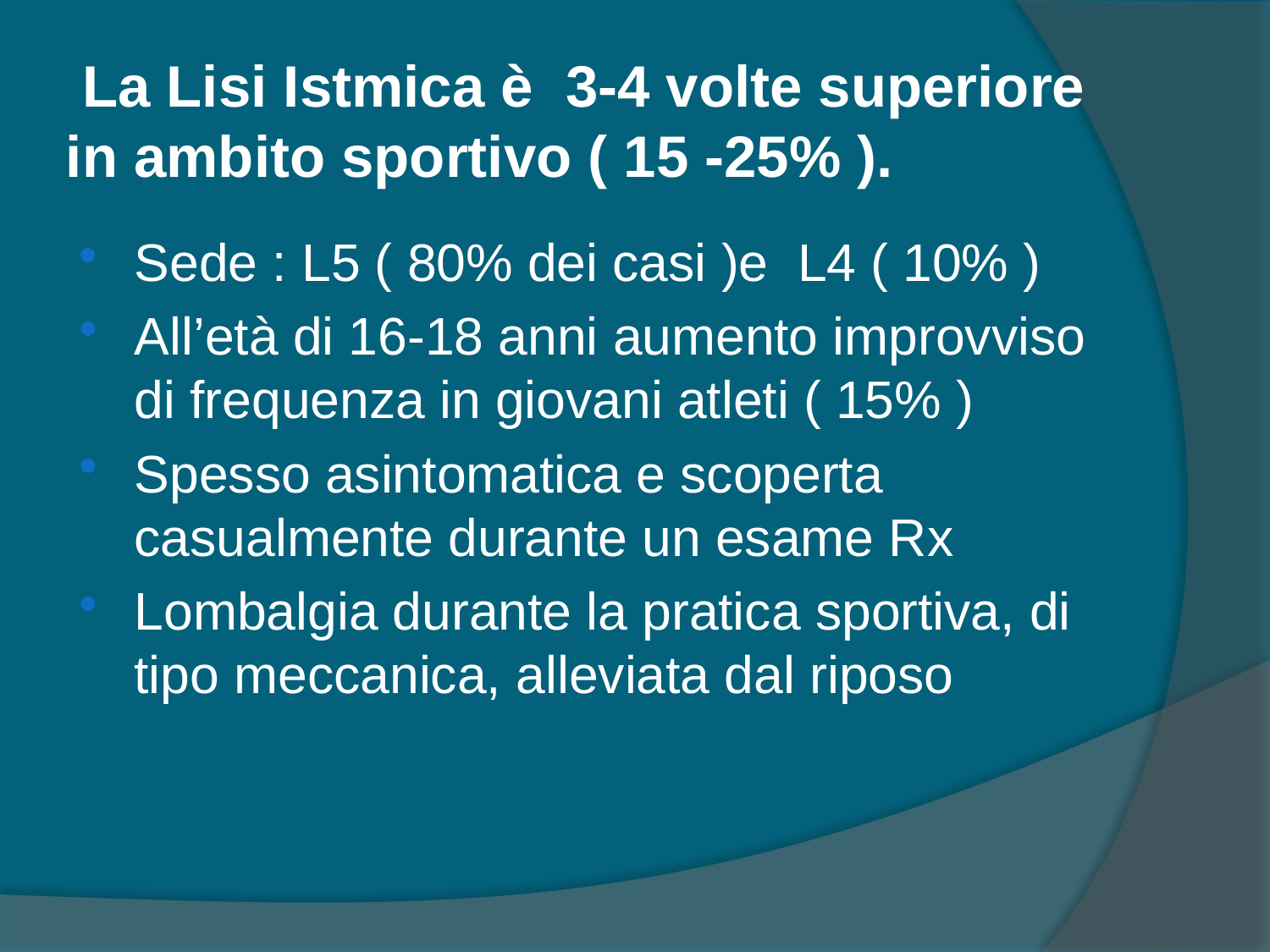

# La Lisi Istmica è  3-4 volte superiore in ambito sportivo ( 15 -25% ).
Sede : L5 ( 80% dei casi )e  L4 ( 10% )
All’età di 16-18 anni aumento improvviso di frequenza in giovani atleti ( 15% )
Spesso asintomatica e scoperta casualmente durante un esame Rx
Lombalgia durante la pratica sportiva, di tipo meccanica, alleviata dal riposo